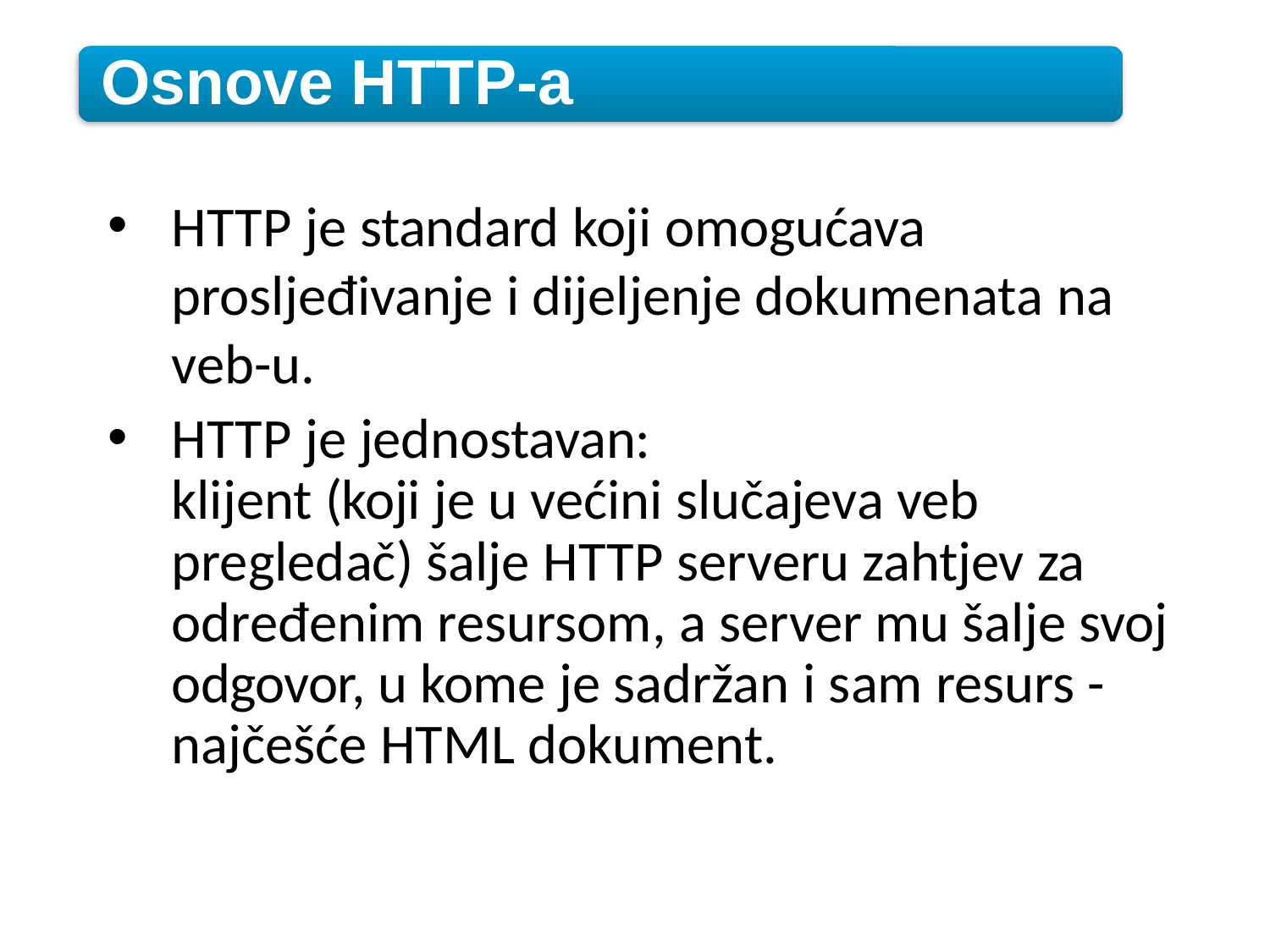

Osnove HTTP-a
HTTP je standard koji omogućava prosljeđivanje i dijeljenje dokumenata na veb-u.
HTTP je jednostavan:
klijent (koji je u većini slučajeva veb pregledač) šalje HTTP serveru zahtjev za određenim resursom, a server mu šalje svoj odgovor, u kome je sadržan i sam resurs - najčešće HTML dokument.